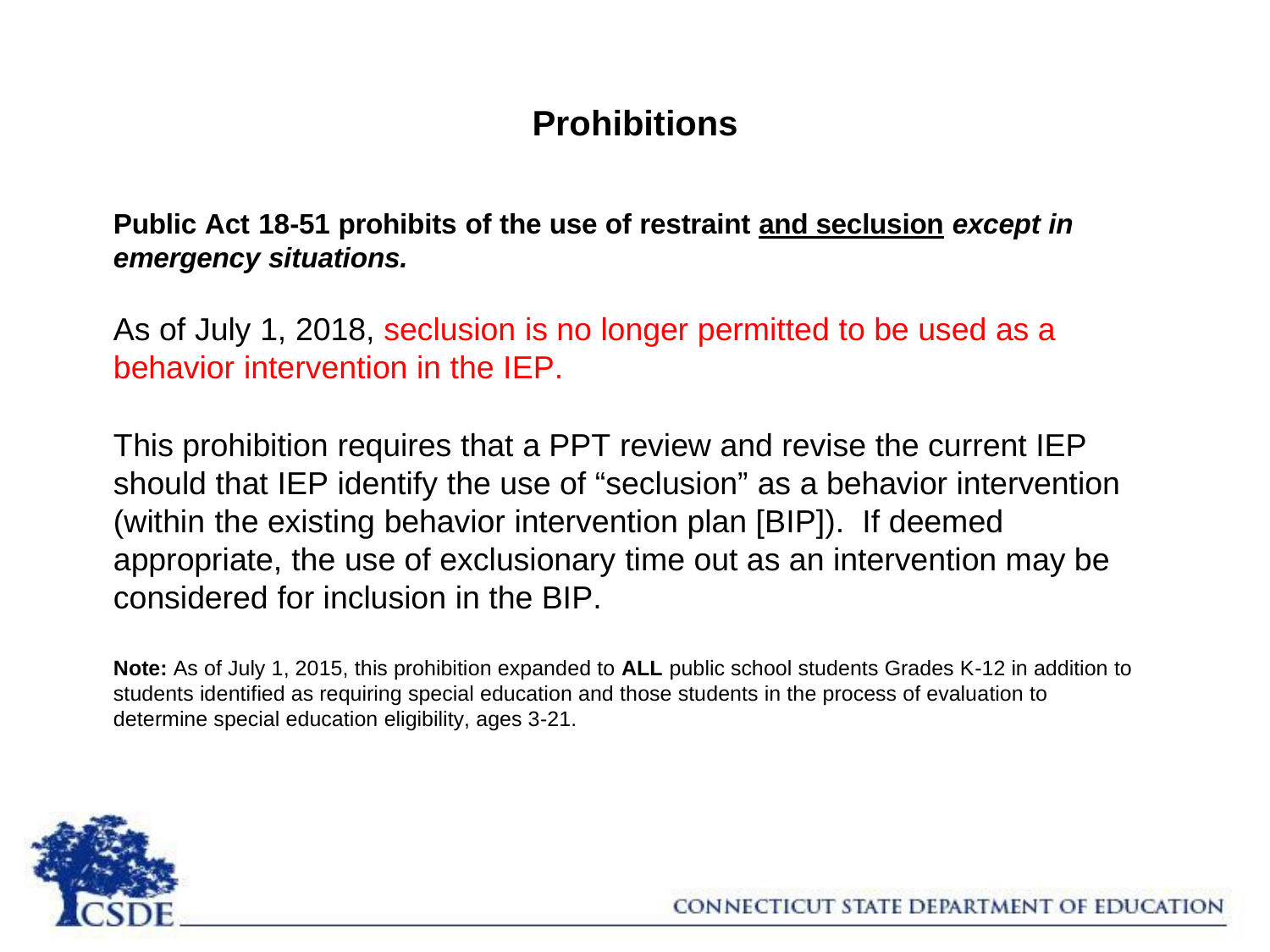

# Prohibitions
Public Act 18-51 prohibits of the use of restraint and seclusion except in emergency situations.

As of July 1, 2018, seclusion is no longer permitted to be used as a behavior intervention in the IEP.

This prohibition requires that a PPT review and revise the current IEP should that IEP identify the use of “seclusion” as a behavior intervention (within the existing behavior intervention plan [BIP]).  If deemed appropriate, the use of exclusionary time out as an intervention may be considered for inclusion in the BIP.

Note: As of July 1, 2015, this prohibition expanded to ALL public school students Grades K-12 in addition to students identified as requiring special education and those students in the process of evaluation to determine special education eligibility, ages 3-21.